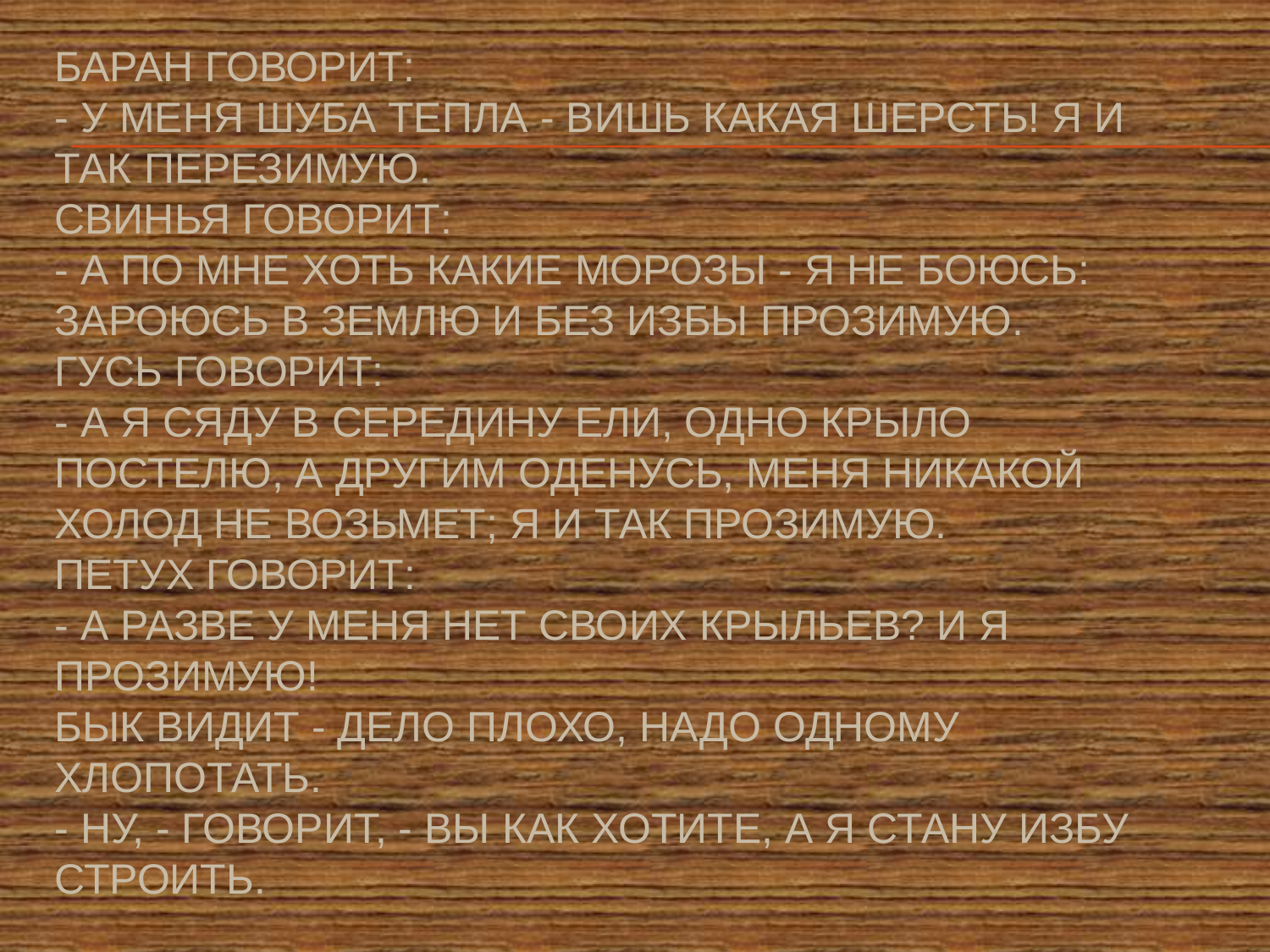

# Баран говорит: - У меня шуба тепла - вишь какая шерсть! Я и так перезимую. Свинья говорит: - А по мне хоть какие морозы - я не боюсь: зароюсь в землю и без избы прозимую. Гусь говорит: - А я сяду в середину ели, одно крыло постелю, а другим оденусь, меня никакой холод не возьмет; я и так прозимую. Петух говорит: - А разве у меня нет своих крыльев? И я прозимую! Бык видит - дело плохо, надо одному хлопотать. - Ну, - говорит, - вы как хотите, а я стану избу строить.